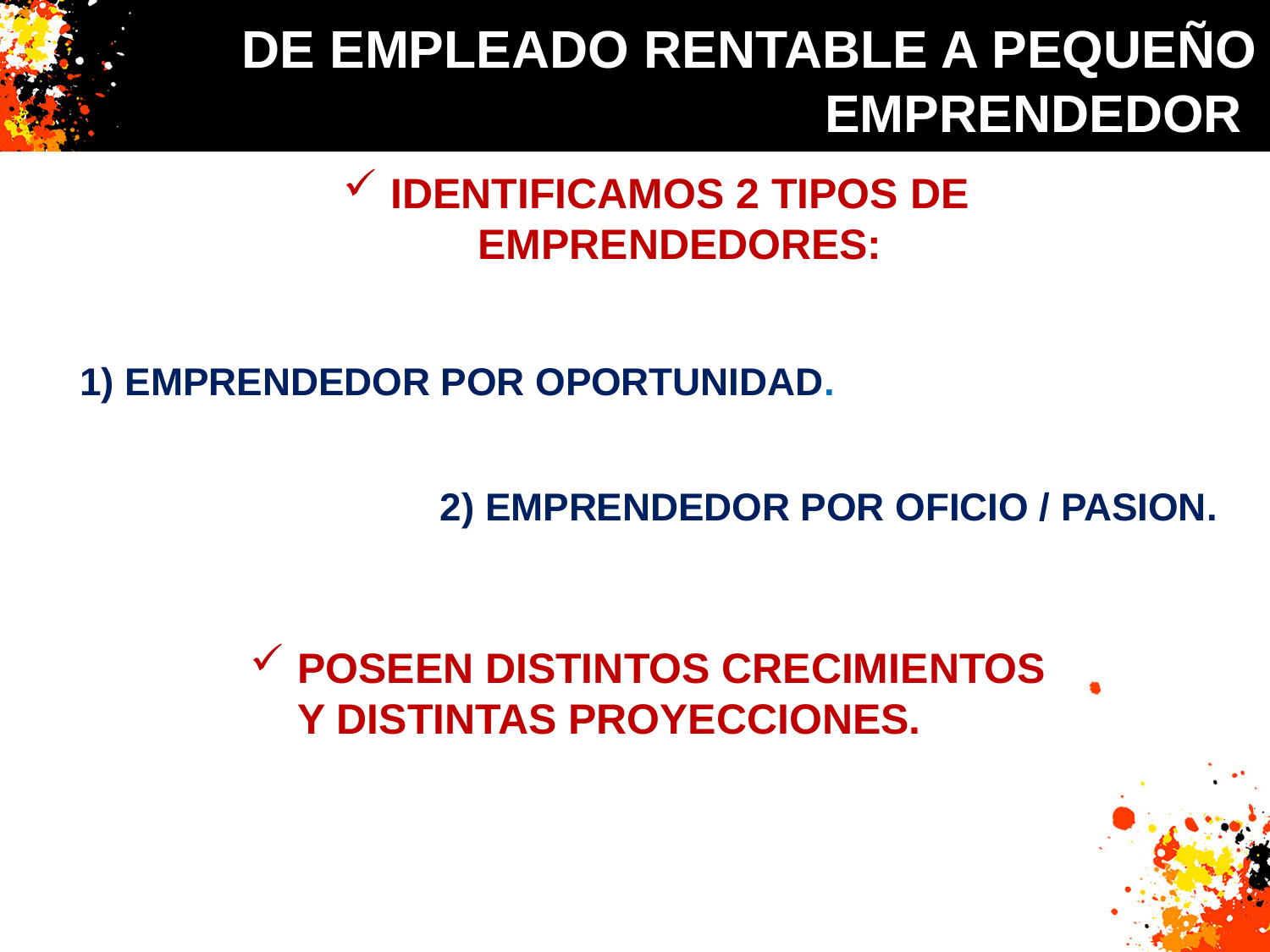

DE EMPLEADO RENTABLE A PEQUEÑO EMPRENDEDOR
#
IDENTIFICAMOS 2 TIPOS DE EMPRENDEDORES:

1) EMPRENDEDOR POR OPORTUNIDAD.

2) EMPRENDEDOR POR OFICIO / PASION.

POSEEN DISTINTOS CRECIMIENTOS Y DISTINTAS PROYECCIONES.